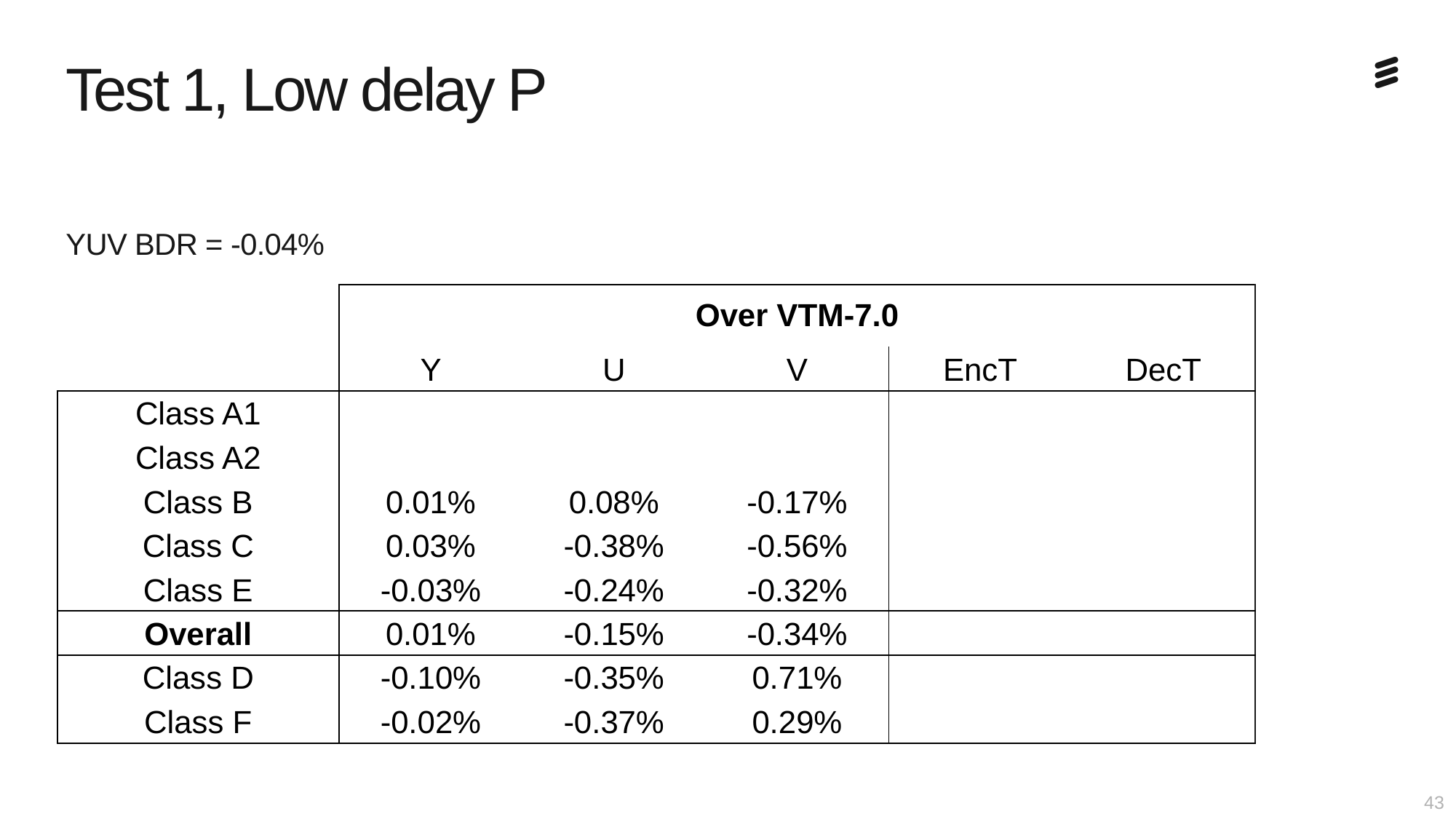

# Test 1, Low delay P
YUV BDR = -0.04%
|  | Over VTM-7.0 |  |  |  |  |
| --- | --- | --- | --- | --- | --- |
|  | Y | U | V | EncT | DecT |
| Class A1 |  |  |  |  |  |
| Class A2 |  |  |  |  |  |
| Class B | 0.01% | 0.08% | -0.17% |  |  |
| Class C | 0.03% | -0.38% | -0.56% |  |  |
| Class E | -0.03% | -0.24% | -0.32% |  |  |
| Overall | 0.01% | -0.15% | -0.34% |  |  |
| Class D | -0.10% | -0.35% | 0.71% |  |  |
| Class F | -0.02% | -0.37% | 0.29% |  |  |
43